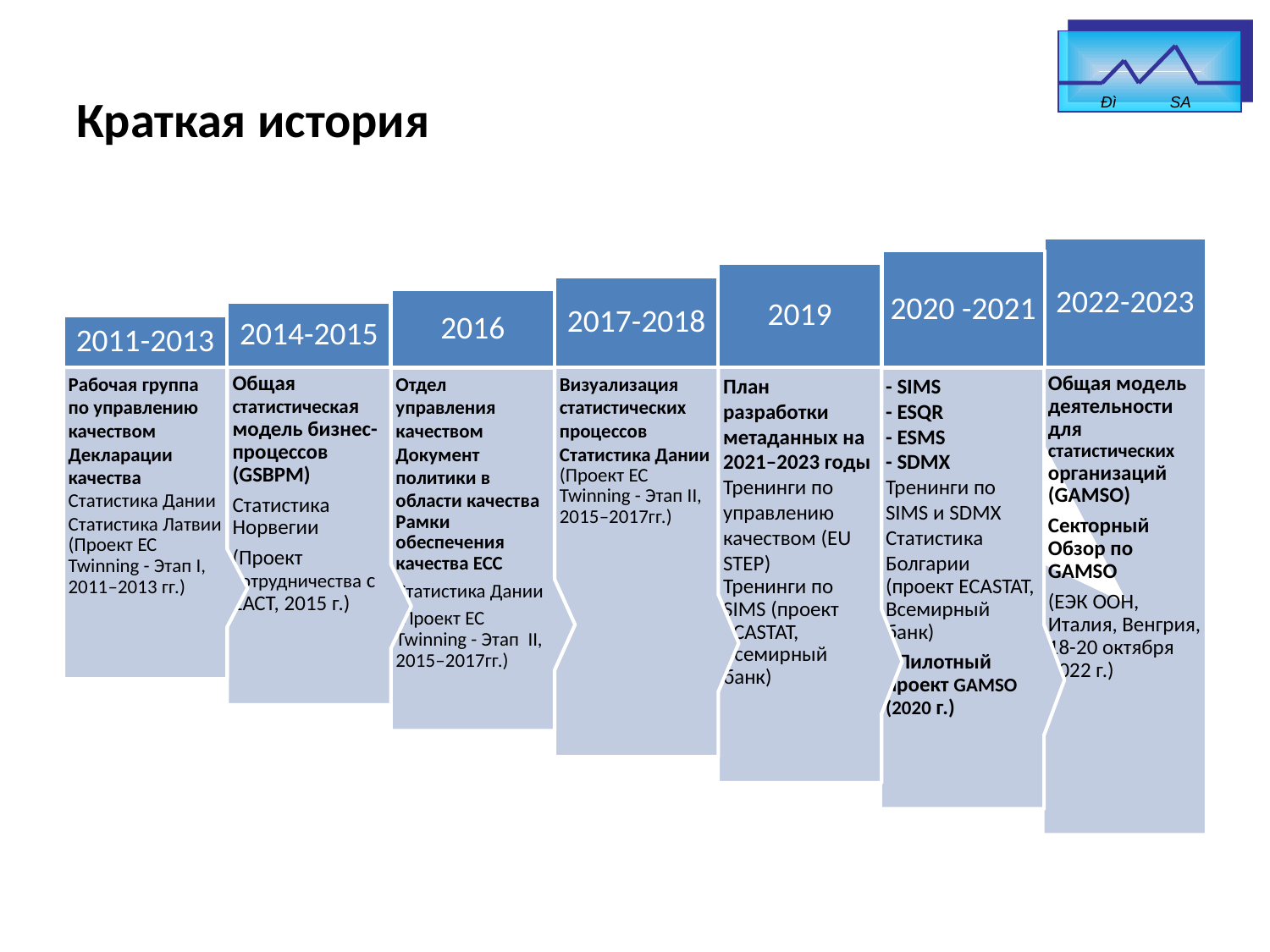

Ðì            SA

# Краткая история
Общая модель деятельности для статистических организаций (GAMSO)
Секторный Обзор по GAMSO
(ЕЭК ООН, Италия, Венгрия, 18-20 октября 2022 г.)
2022-2023
- SIMS
- ESQR
- ESMS
- SDMX
Тренинги по SIMS и SDMX
Статистика Болгарии
(проект ECASTAT, Всемирный банк)
- Пилотный проект GAMSO (2020 г.)
2020 -2021
План разработки метаданных на 2021–2023 годы
Тренинги по управлению качеством (EU STEP)
Тренинги по SIMS (проект ECASTAT, Всемирный банк)
2019
Визуализация статистических процессов
Статистика Дании
(Проект ЕС Twinning - Этап II, 2015–2017гг.)
2017-2018
Отдел управления качеством
Документ политики в области качества
Рамки обеспечения качества ЕСС
Статистика Дании
(Проект ЕС Twinning - Этап  II, 2015–2017гг.)
2016
Общая статистическая модель бизнес-процессов (GSBPM)
Статистика Норвегии
(Проект сотрудничества с ЕАСТ, 2015 г.)
2014-2015
Рабочая группа по управлению качеством
Декларации качества
Статистика Дании
Статистика Латвии
(Проект ЕС Twinning - Этап I, 2011–2013 гг.)
2011-2013